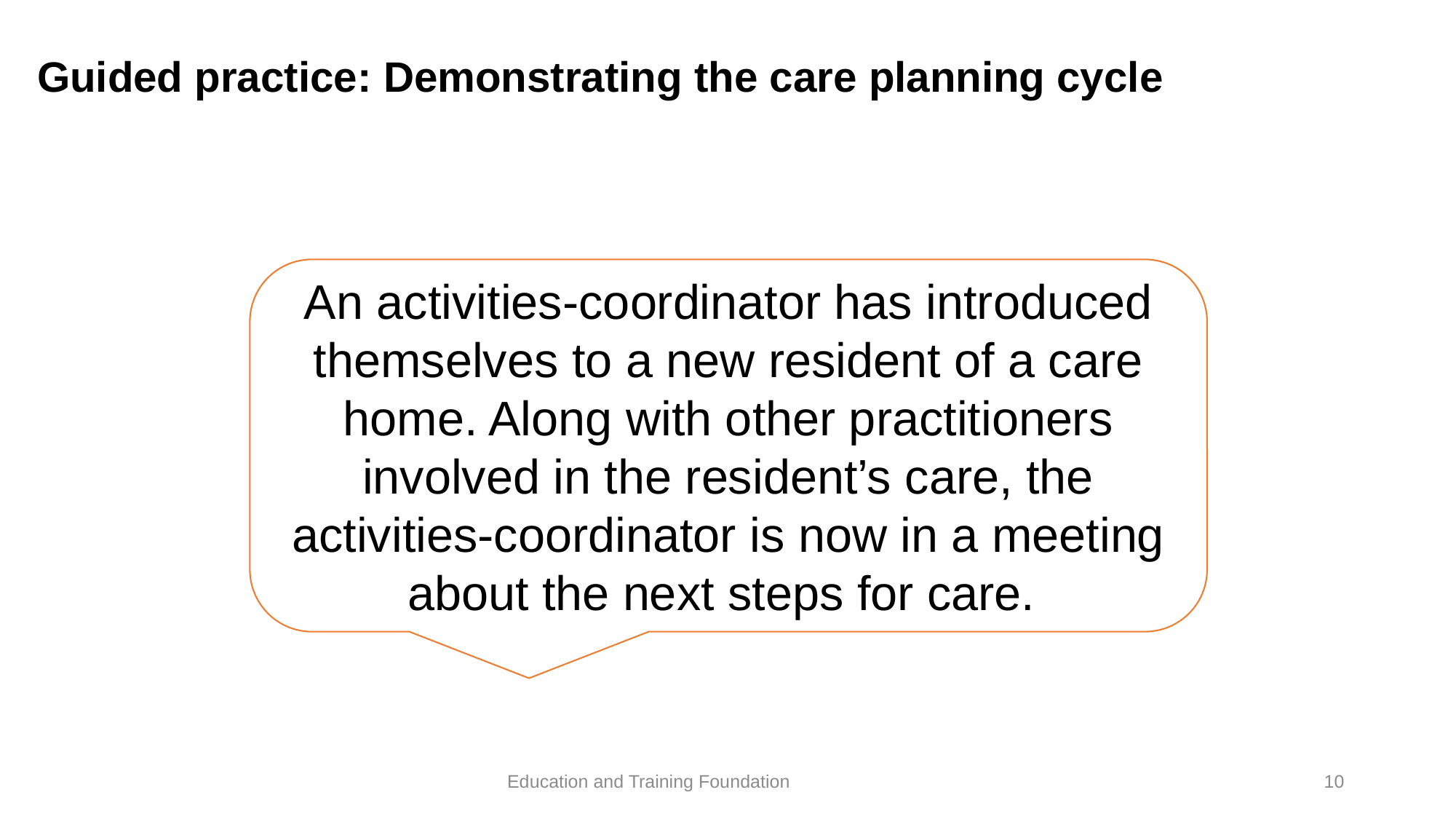

# Guided practice: Demonstrating the care planning cycle
An activities-coordinator has introduced themselves to a new resident of a care home. Along with other practitioners involved in the resident’s care, the activities-coordinator is now in a meeting about the next steps for care.
10
Education and Training Foundation